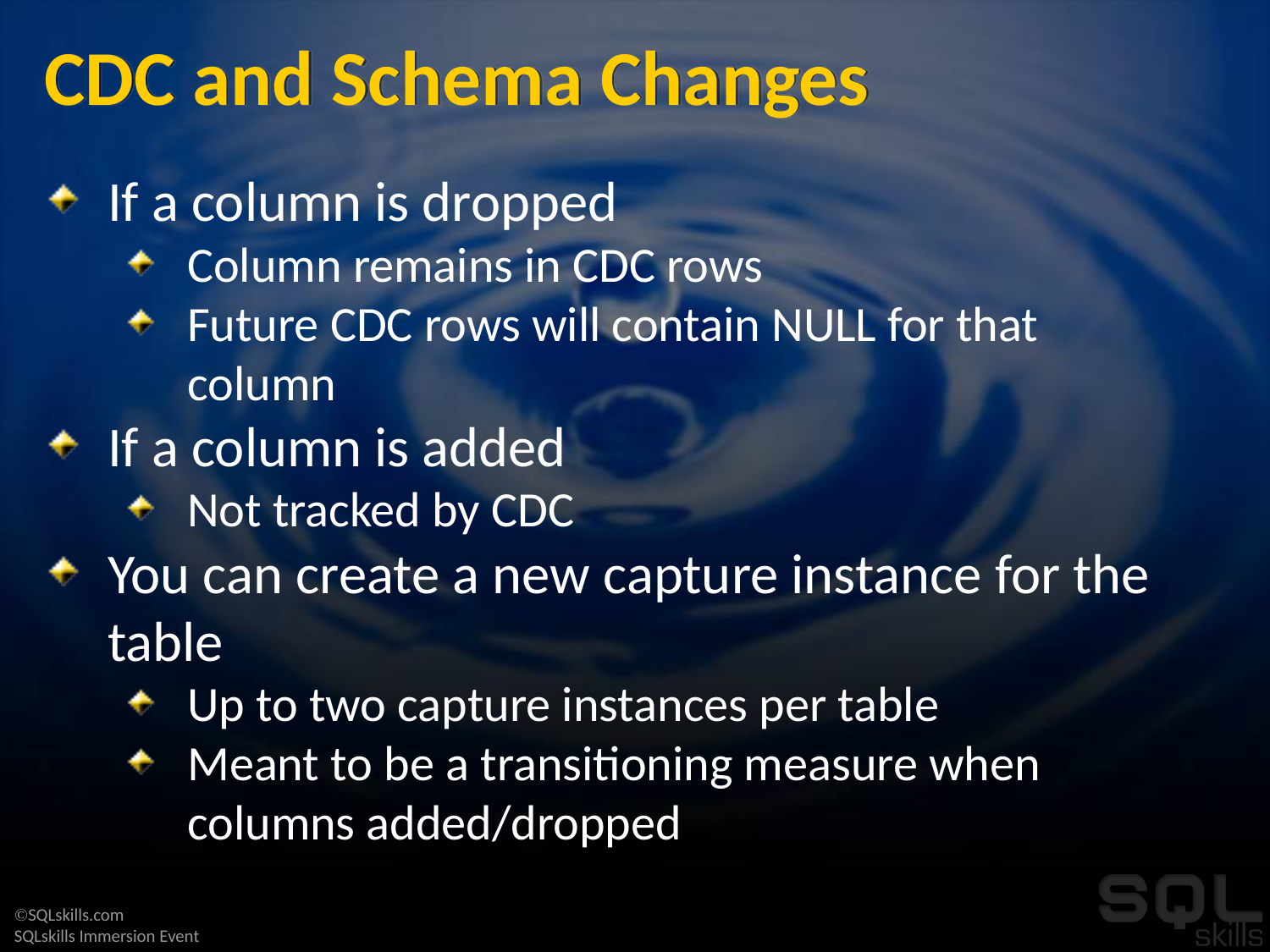

# CDC and Schema Changes
If a column is dropped
Column remains in CDC rows
Future CDC rows will contain NULL for that column
If a column is added
Not tracked by CDC
You can create a new capture instance for the table
Up to two capture instances per table
Meant to be a transitioning measure when columns added/dropped